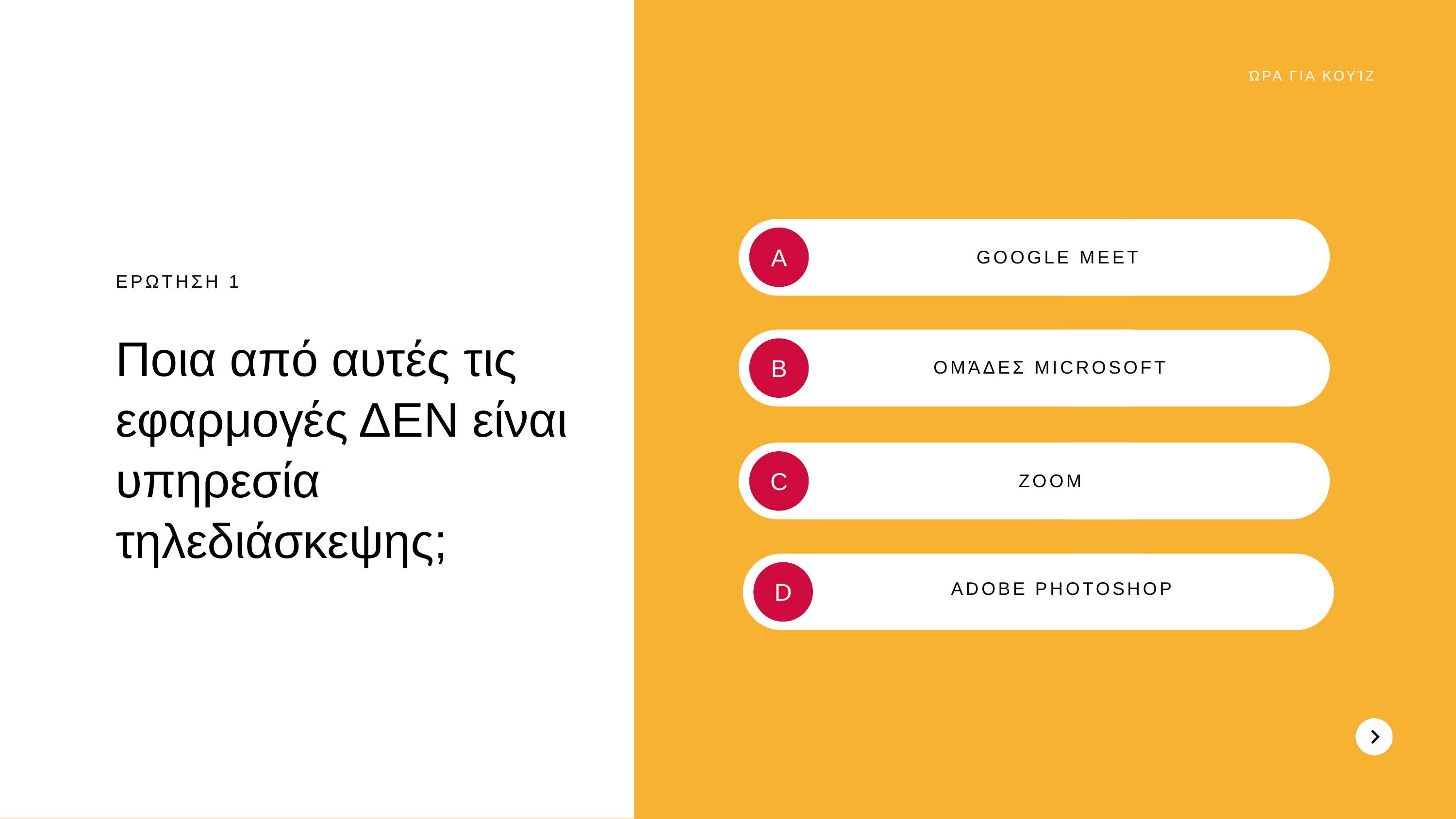

ΏΡΑ ΓΙΑ ΚΟΥΊΖ

A
GOOGLE MEET
ΕΡΩΤΗΣΗ 1
Ποια από αυτές τις εφαρμογές ΔΕΝ είναι υπηρεσία τηλεδιάσκεψης;

B
ΟΜΆΔΕΣ MICROSOFT

C
ZOOM

D
ADOBE PHOTOSHOP